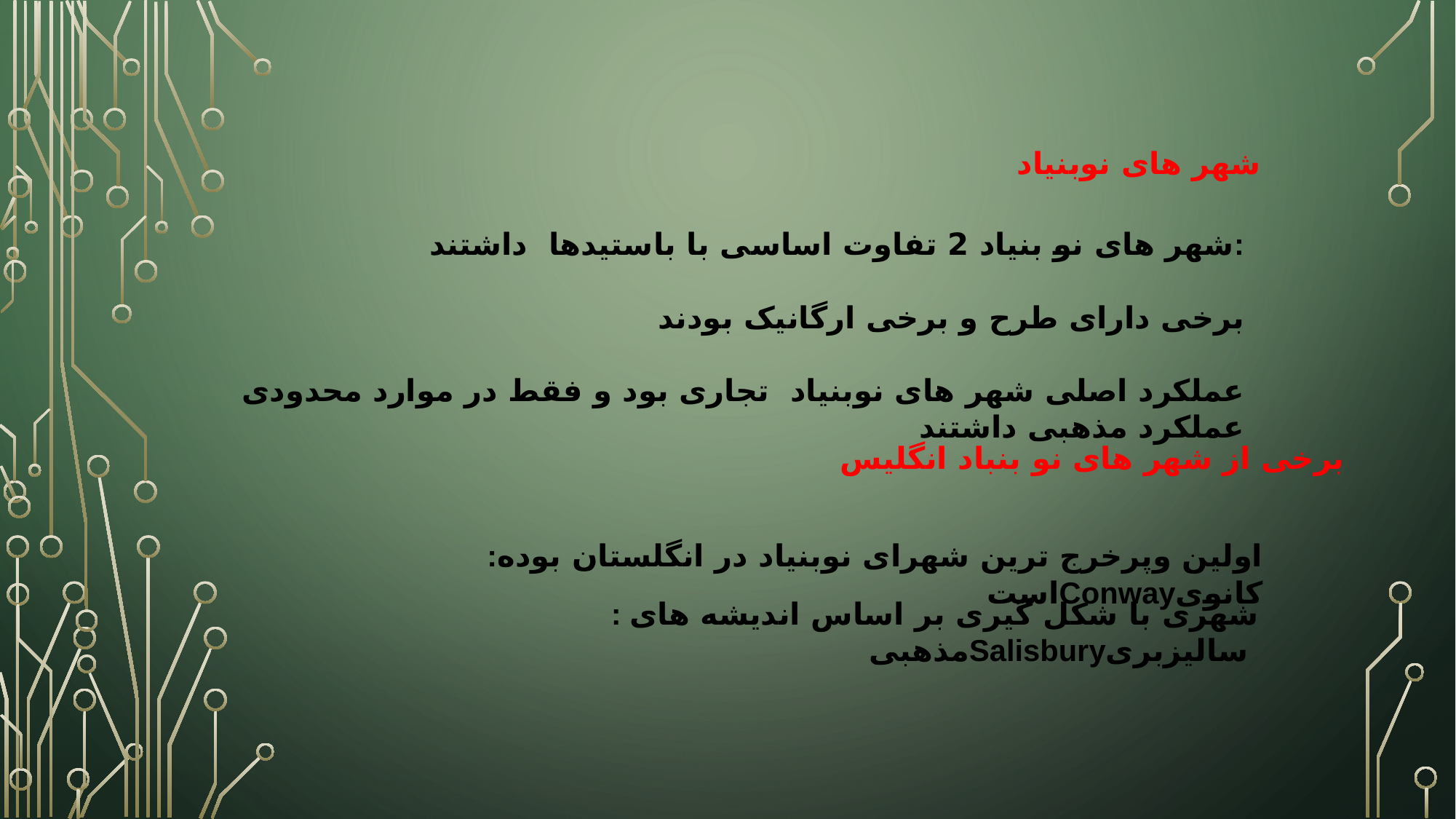

#
شهر های نوبنیاد

شهر های نو بنیاد 2 تفاوت اساسی با باستیدها  داشتند:

برخی دارای طرح و برخی ارگانیک بودند

عملکرد اصلی شهر های نوبنیاد  تجاری بود و فقط در موارد محدودی عملکرد مذهبی داشتند

برخی از شهر های نو بنباد انگلیس
 :اولین وپرخرج ترین شهرای نوبنیاد در انگلستان بوده استConwayکانوی
: شهری با شکل گیری بر اساس اندیشه های مذهبیSalisburyسالیزبری